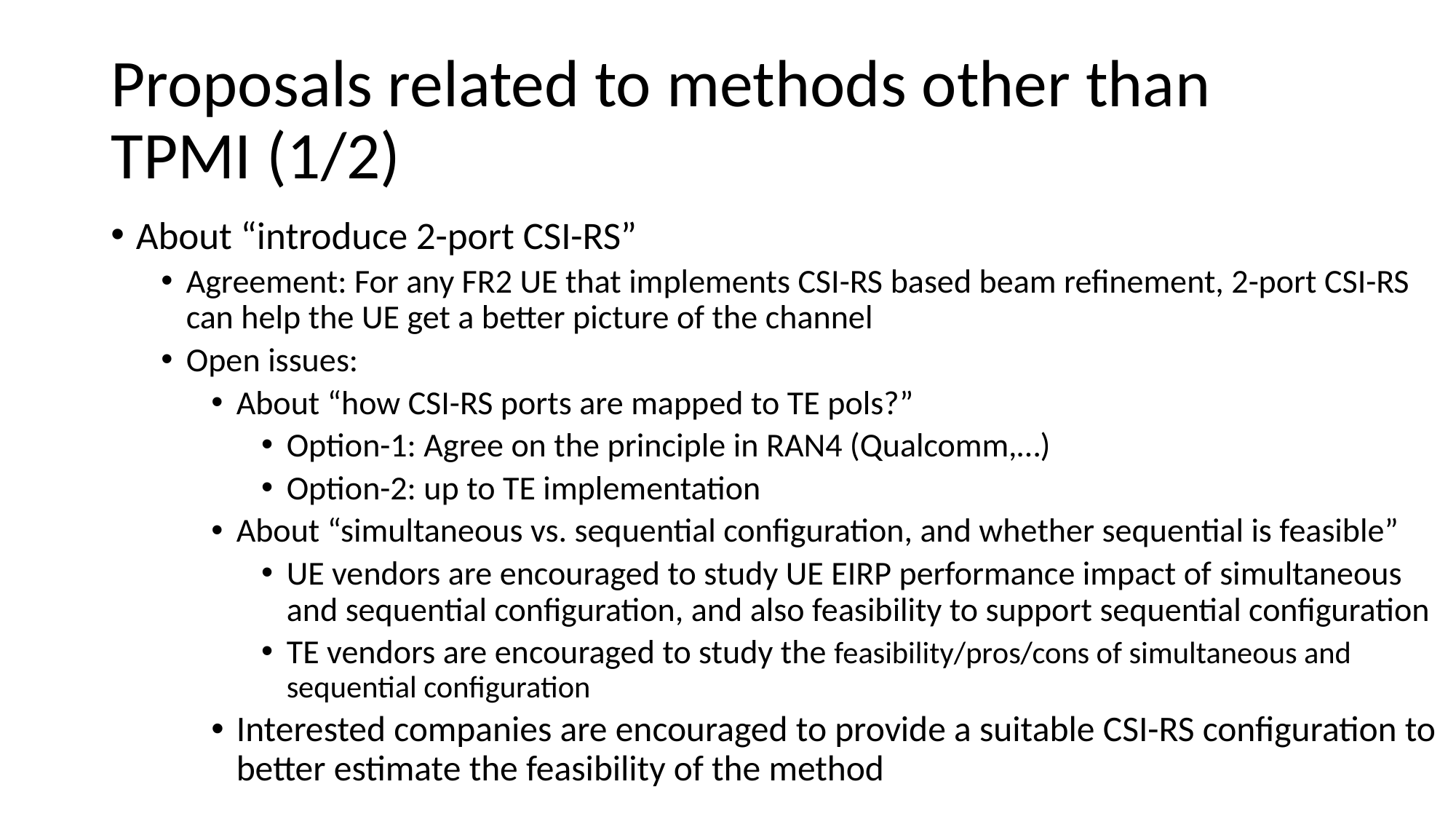

# Proposals related to methods other than TPMI (1/2)
About “introduce 2-port CSI-RS”
Agreement: For any FR2 UE that implements CSI-RS based beam refinement, 2-port CSI-RS can help the UE get a better picture of the channel
Open issues:
About “how CSI-RS ports are mapped to TE pols?”
Option-1: Agree on the principle in RAN4 (Qualcomm,…)
Option-2: up to TE implementation
About “simultaneous vs. sequential configuration, and whether sequential is feasible”
UE vendors are encouraged to study UE EIRP performance impact of simultaneous and sequential configuration, and also feasibility to support sequential configuration
TE vendors are encouraged to study the feasibility/pros/cons of simultaneous and sequential configuration
Interested companies are encouraged to provide a suitable CSI-RS configuration to better estimate the feasibility of the method